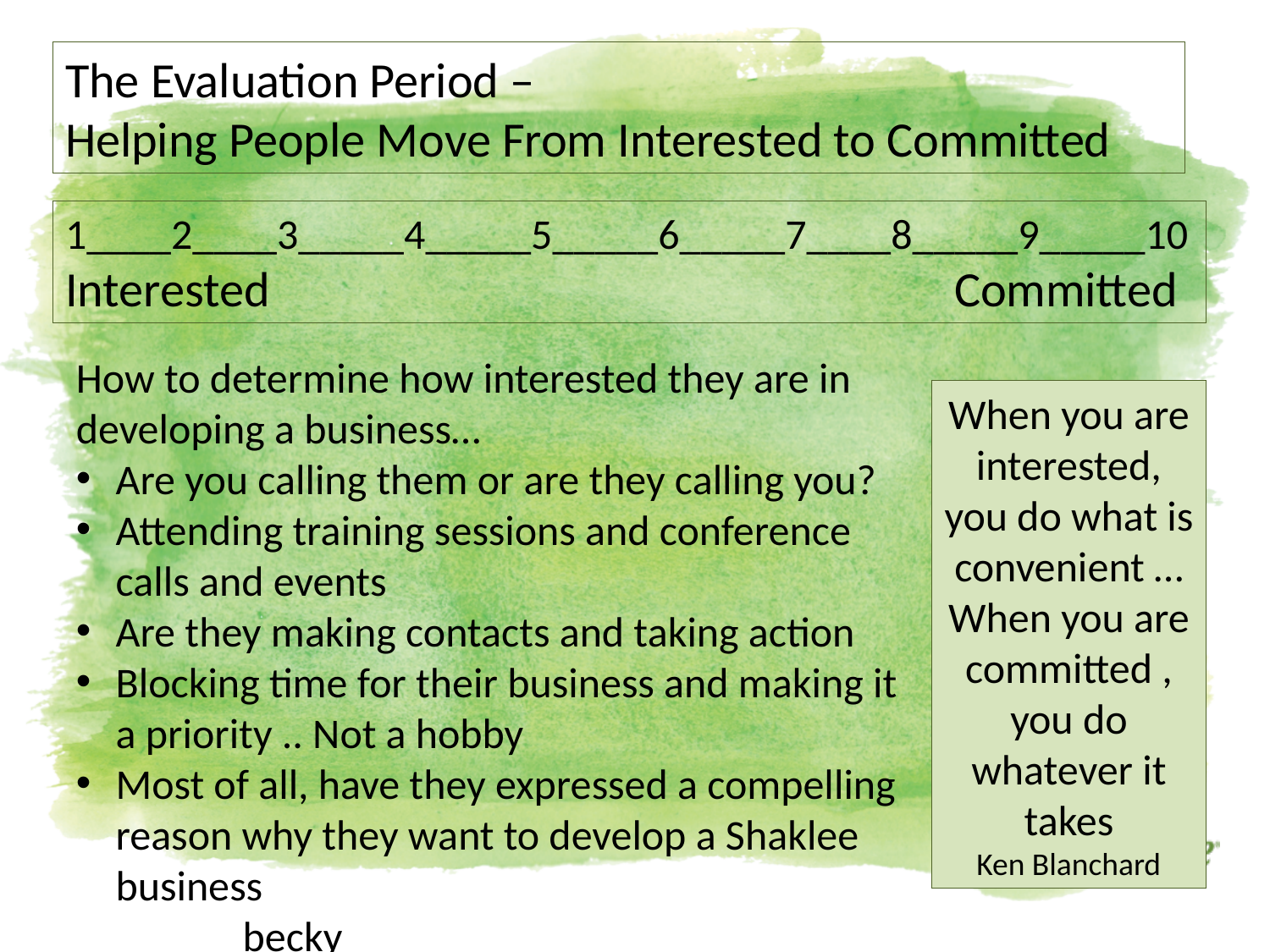

The Evaluation Period –
Helping People Move From Interested to Committed
1____2____3_____4_____5_____6_____7____8_____9_____10 Interested 						Committed
How to determine how interested they are in developing a business…
Are you calling them or are they calling you?
Attending training sessions and conference calls and events
Are they making contacts and taking action
Blocking time for their business and making it a priority .. Not a hobby
Most of all, have they expressed a compelling reason why they want to develop a Shaklee business						becky

When you are interested, you do what is convenient …
When you are committed , you do whatever it takes
Ken Blanchard